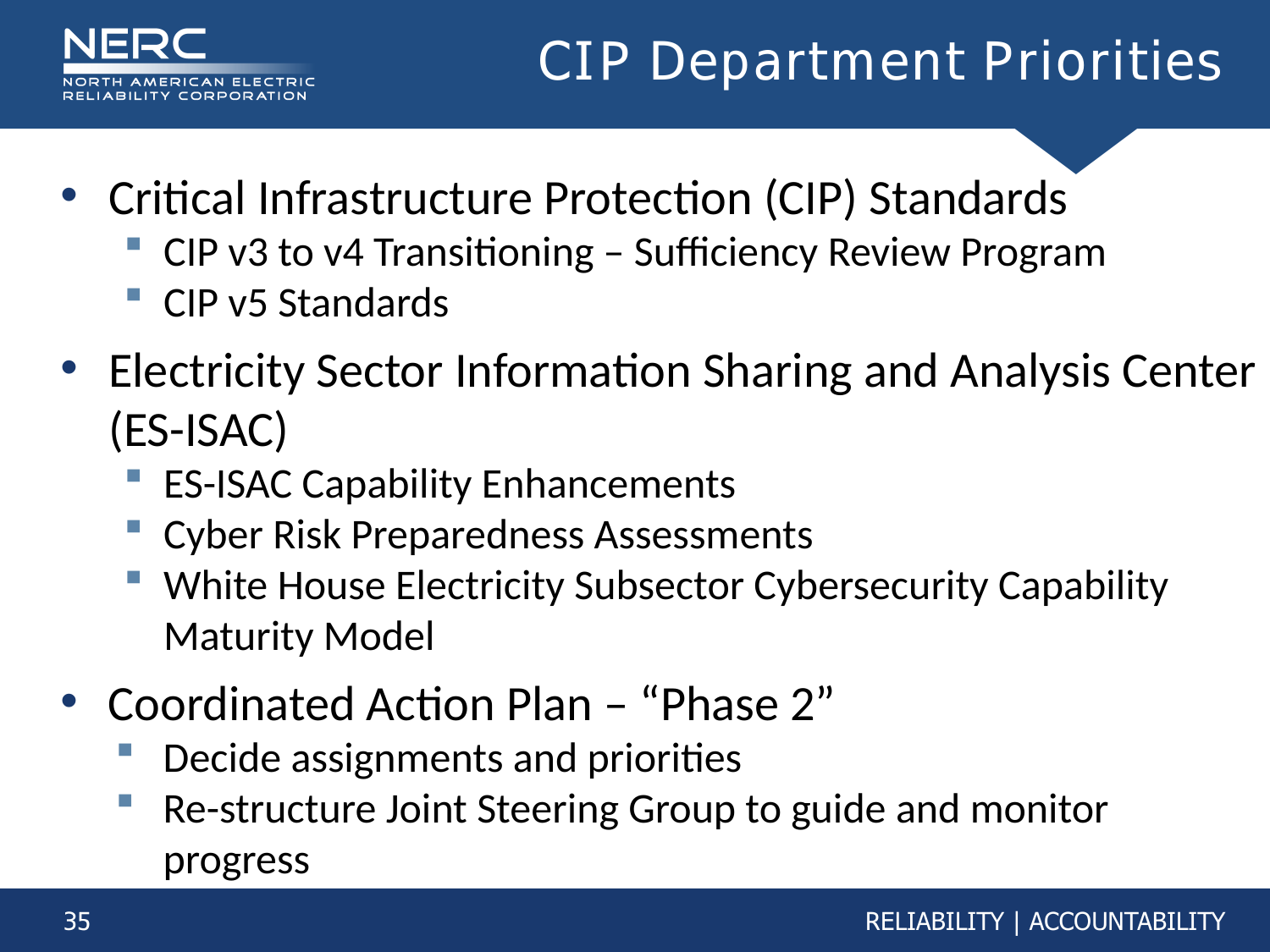

# CIP Department Priorities
Critical Infrastructure Protection (CIP) Standards
CIP v3 to v4 Transitioning – Sufficiency Review Program
CIP v5 Standards
Electricity Sector Information Sharing and Analysis Center (ES-ISAC)
ES-ISAC Capability Enhancements
Cyber Risk Preparedness Assessments
White House Electricity Subsector Cybersecurity Capability Maturity Model
Coordinated Action Plan – “Phase 2”
Decide assignments and priorities
Re-structure Joint Steering Group to guide and monitor progress